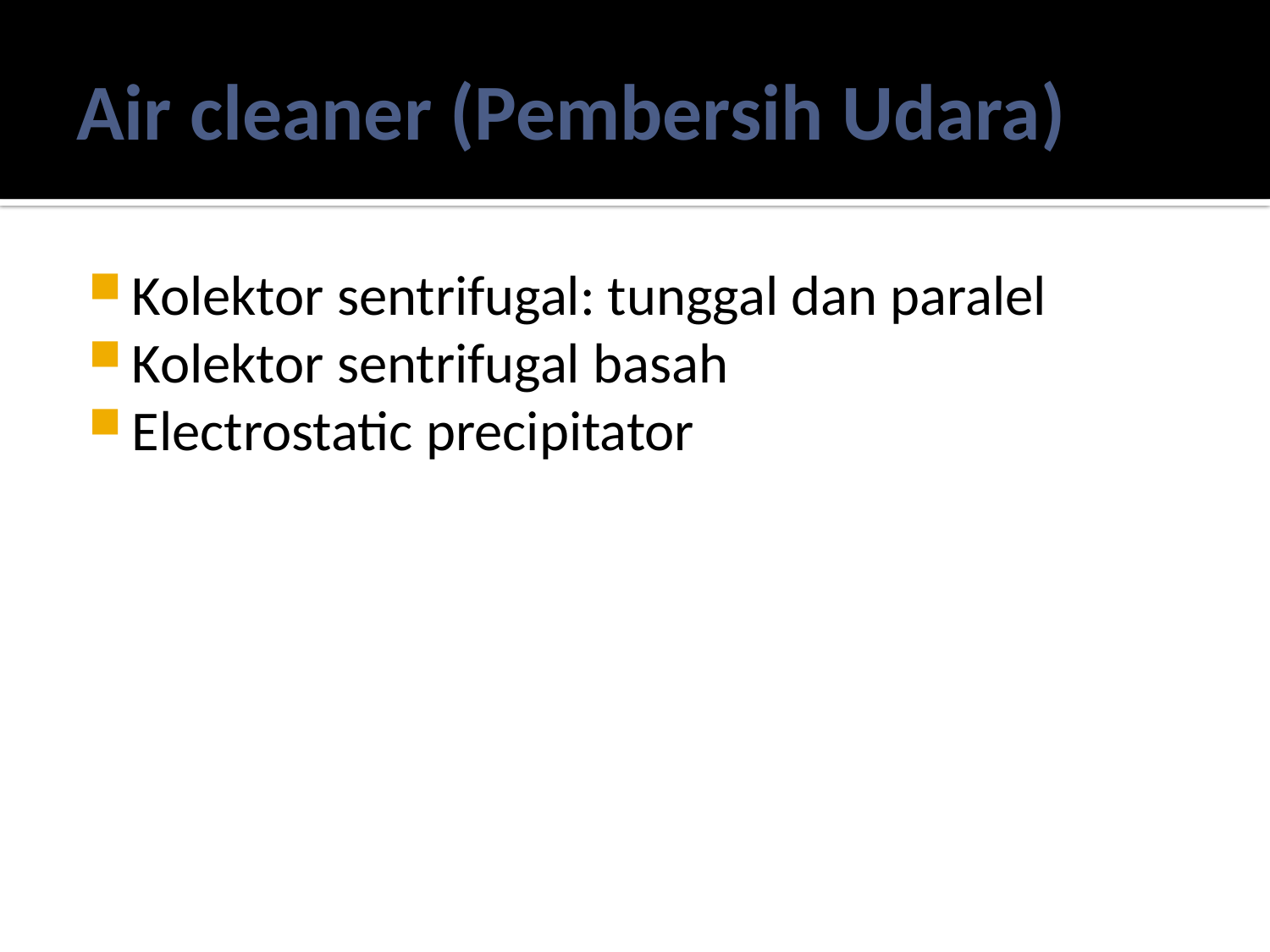

# Air cleaner (Pembersih Udara)
Kolektor sentrifugal: tunggal dan paralel
Kolektor sentrifugal basah
Electrostatic precipitator